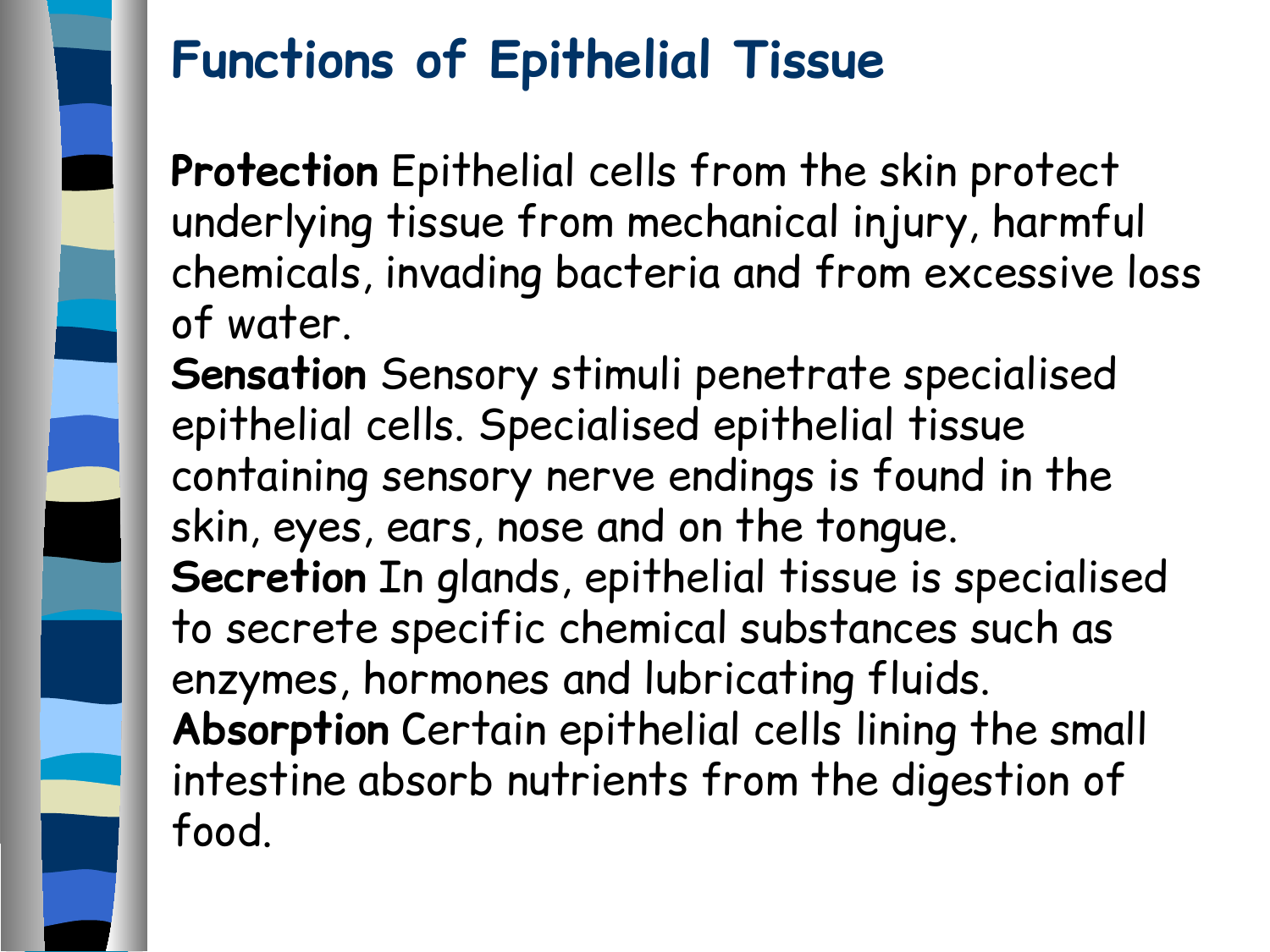

# Functions of Epithelial Tissue
Protection Epithelial cells from the skin protect underlying tissue from mechanical injury, harmful chemicals, invading bacteria and from excessive loss of water.
Sensation Sensory stimuli penetrate specialised epithelial cells. Specialised epithelial tissue containing sensory nerve endings is found in the skin, eyes, ears, nose and on the tongue.
Secretion In glands, epithelial tissue is specialised to secrete specific chemical substances such as enzymes, hormones and lubricating fluids.
Absorption Certain epithelial cells lining the small intestine absorb nutrients from the digestion of food.